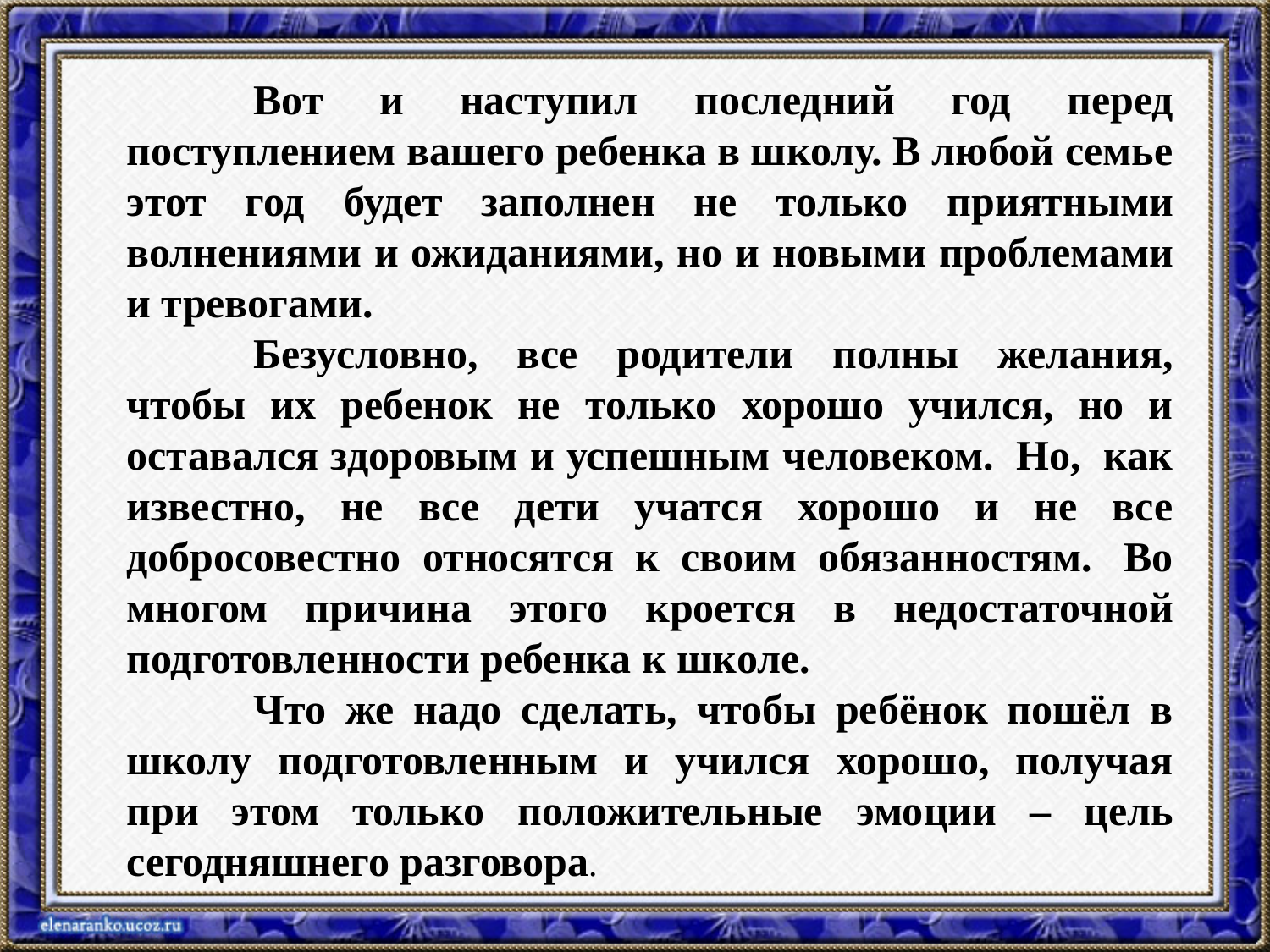

Вот и наступил последний год перед поступлением вашего ребенка в школу. В любой семье этот год будет заполнен не только приятными волнениями и ожиданиями, но и новыми проблемами и тревогами.
		Безусловно, все родители полны желания, чтобы их ребенок не только хорошо учился, но и оставался здоровым и успешным человеком.  Но,  как известно, не все дети учатся хорошо и не все добросовестно относятся к своим обязанностям.  Во многом причина этого кроется в недостаточной подготовленности ребенка к школе.
		Что же надо сделать, чтобы ребёнок пошёл в школу подготовленным и учился хорошо, получая при этом только положительные эмоции – цель сегодняшнего разговора.